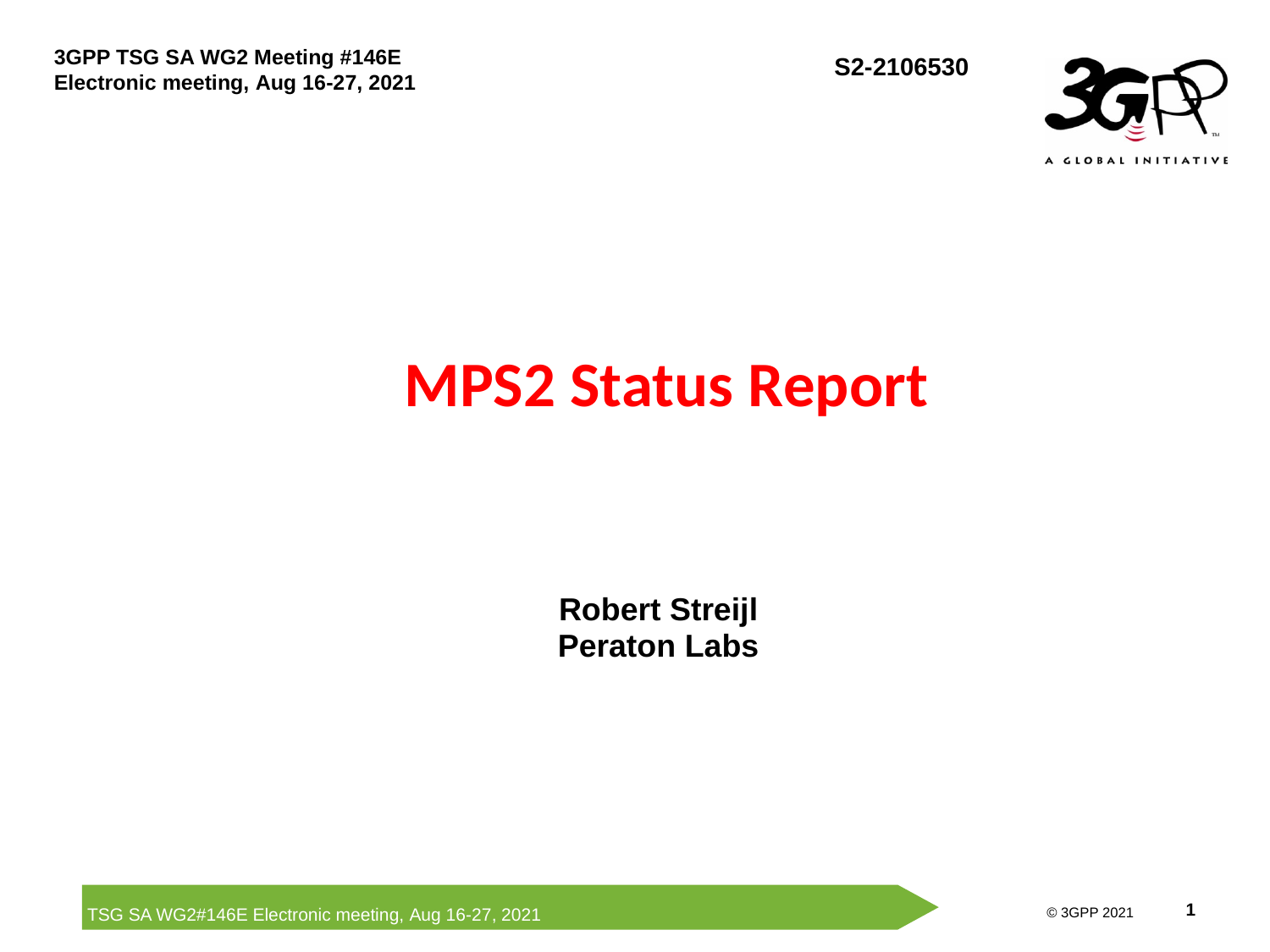

# MPS2 Status Report
Robert Streijl
Peraton Labs